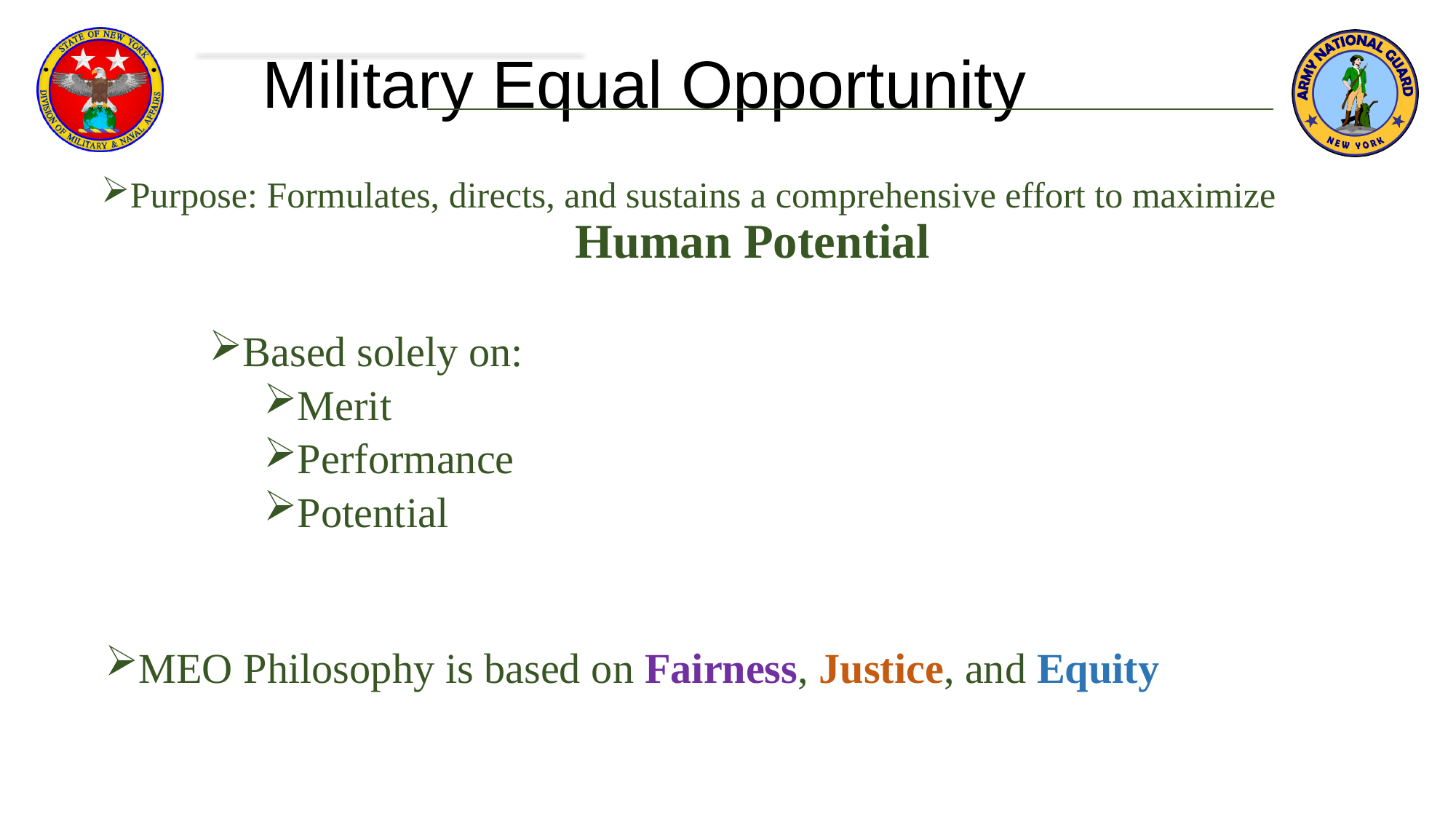

# Military Equal Opportunity
Purpose: Formulates, directs, and sustains a comprehensive effort to maximize            Human Potential

Based solely on:
Merit
Performance
Potential

MEO Philosophy is based on Fairness, Justice, and Equity